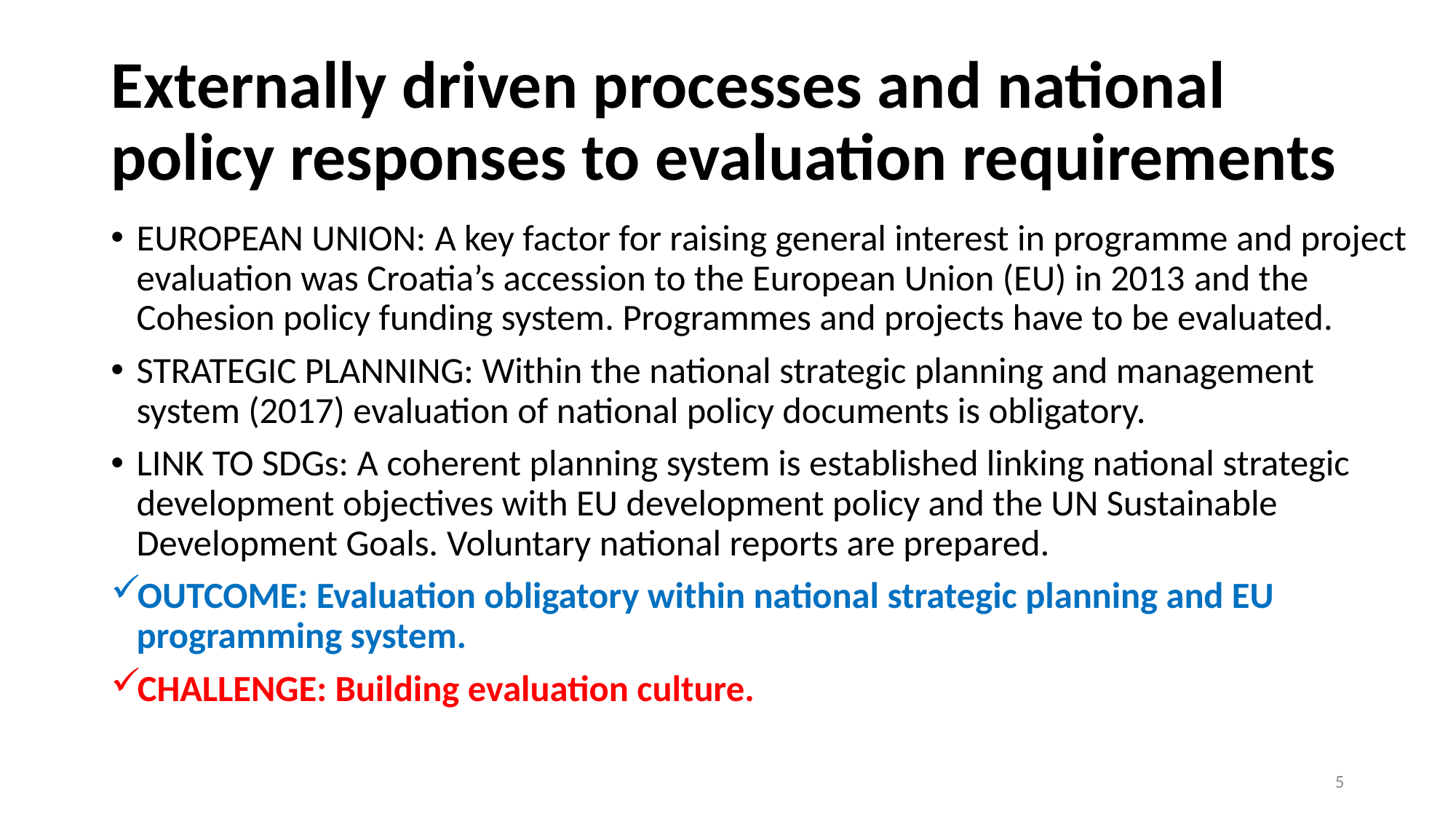

# Externally driven processes and national policy responses to evaluation requirements
EUROPEAN UNION: A key factor for raising general interest in programme and project evaluation was Croatia’s accession to the European Union (EU) in 2013 and the Cohesion policy funding system. Programmes and projects have to be evaluated.
STRATEGIC PLANNING: Within the national strategic planning and management system (2017) evaluation of national policy documents is obligatory.
LINK TO SDGs: A coherent planning system is established linking national strategic development objectives with EU development policy and the UN Sustainable Development Goals. Voluntary national reports are prepared.
OUTCOME: Evaluation obligatory within national strategic planning and EU programming system.
CHALLENGE: Building evaluation culture.
5